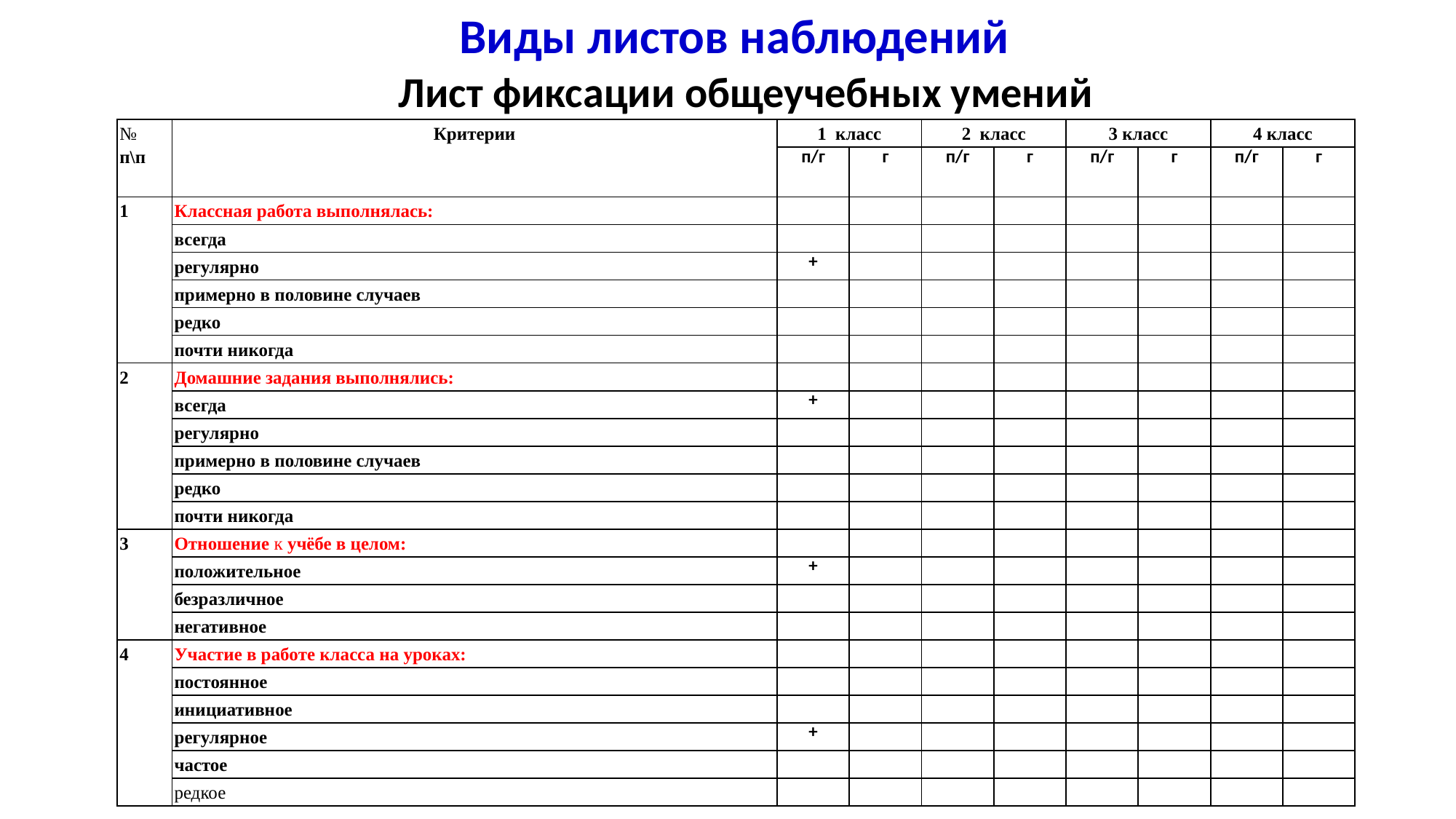

# Виды листов наблюдений
Лист фиксации общеучебных умений
| № п\п | Критерии | 1 класс |  | 2 класс |  | 3 класс |  | 4 класс |  |
| --- | --- | --- | --- | --- | --- | --- | --- | --- | --- |
|  |  | п/г | г | п/г | г | п/г | г | п/г | г |
| 1 | Классная работа выполнялась: |  |  |  |  |  |  |  |  |
|  | всегда |  |  |  |  |  |  |  |  |
|  | регулярно | + |  |  |  |  |  |  |  |
|  | примерно в половине случаев |  |  |  |  |  |  |  |  |
|  | редко |  |  |  |  |  |  |  |  |
|  | почти никогда |  |  |  |  |  |  |  |  |
| 2 | Домашние задания выполнялись: |  |  |  |  |  |  |  |  |
|  | всегда | + |  |  |  |  |  |  |  |
|  | регулярно |  |  |  |  |  |  |  |  |
|  | примерно в половине случаев |  |  |  |  |  |  |  |  |
|  | редко |  |  |  |  |  |  |  |  |
|  | почти никогда |  |  |  |  |  |  |  |  |
| 3 | Отношение к учёбе в целом: |  |  |  |  |  |  |  |  |
|  | положительное | + |  |  |  |  |  |  |  |
|  | безразличное |  |  |  |  |  |  |  |  |
|  | негативное |  |  |  |  |  |  |  |  |
| 4 | Участие в работе класса на уроках: |  |  |  |  |  |  |  |  |
|  | постоянное |  |  |  |  |  |  |  |  |
|  | инициативное |  |  |  |  |  |  |  |  |
|  | регулярное | + |  |  |  |  |  |  |  |
|  | частое |  |  |  |  |  |  |  |  |
|  | редкое |  |  |  |  |  |  |  |  |